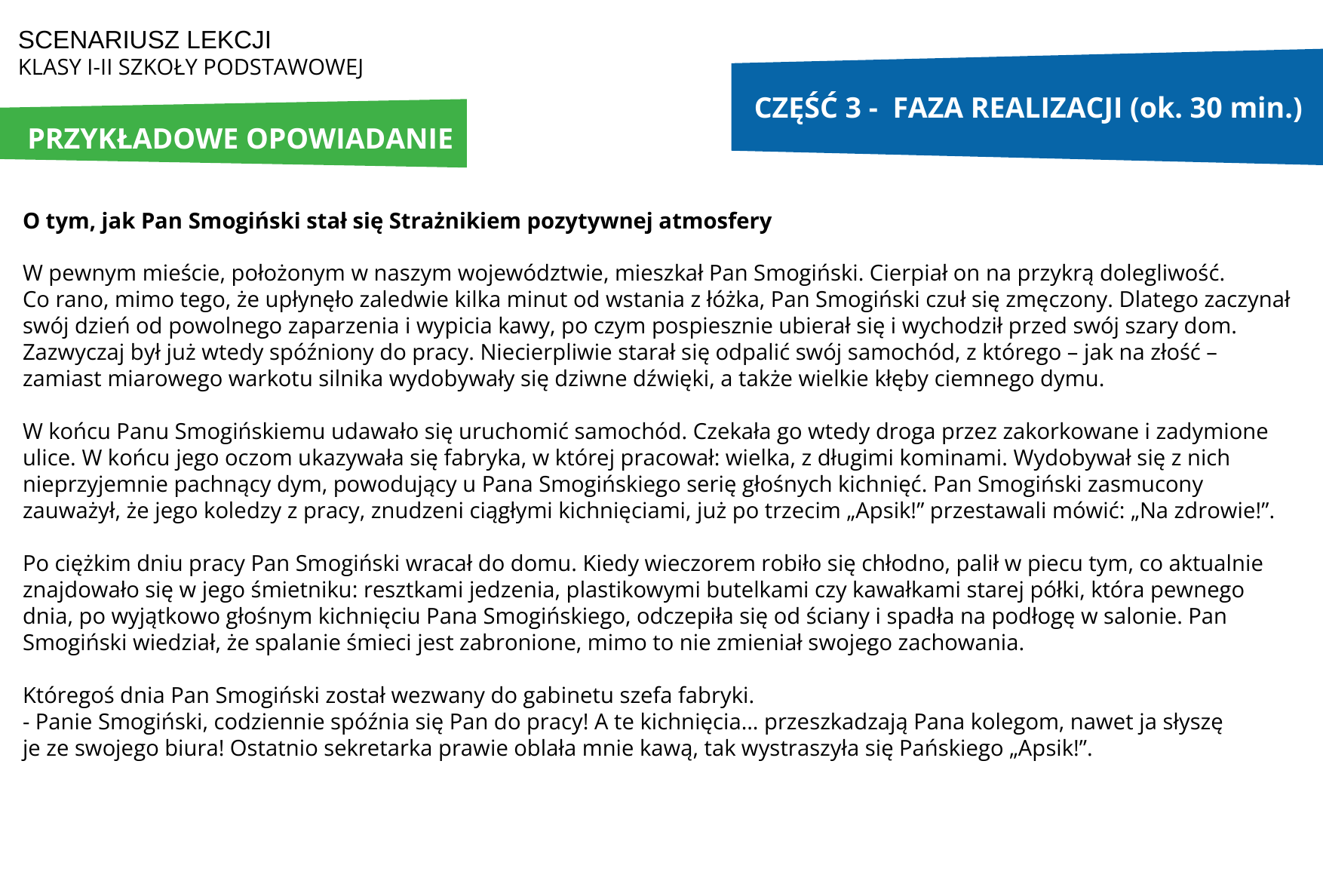

SCENARIUSZ LEKCJI
KLASY I-II SZKOŁY PODSTAWOWEJ
CZĘŚĆ 3 -  FAZA REALIZACJI (ok. 30 min.)
PRZYKŁADOWE OPOWIADANIE
O tym, jak Pan Smogiński stał się Strażnikiem pozytywnej atmosfery

W pewnym mieście, położonym w naszym województwie, mieszkał Pan Smogiński. Cierpiał on na przykrą dolegliwość.           Co rano, mimo tego, że upłynęło zaledwie kilka minut od wstania z łóżka, Pan Smogiński czuł się zmęczony. Dlatego zaczynał swój dzień od powolnego zaparzenia i wypicia kawy, po czym pospiesznie ubierał się i wychodził przed swój szary dom. Zazwyczaj był już wtedy spóźniony do pracy. Niecierpliwie starał się odpalić swój samochód, z którego – jak na złość – zamiast miarowego warkotu silnika wydobywały się dziwne dźwięki, a także wielkie kłęby ciemnego dymu.

W końcu Panu Smogińskiemu udawało się uruchomić samochód. Czekała go wtedy droga przez zakorkowane i zadymione ulice. W końcu jego oczom ukazywała się fabryka, w której pracował: wielka, z długimi kominami. Wydobywał się z nich nieprzyjemnie pachnący dym, powodujący u Pana Smogińskiego serię głośnych kichnięć. Pan Smogiński zasmucony zauważył, że jego koledzy z pracy, znudzeni ciągłymi kichnięciami, już po trzecim „Apsik!” przestawali mówić: „Na zdrowie!”.

Po ciężkim dniu pracy Pan Smogiński wracał do domu. Kiedy wieczorem robiło się chłodno, palił w piecu tym, co aktualnie znajdowało się w jego śmietniku: resztkami jedzenia, plastikowymi butelkami czy kawałkami starej półki, która pewnego dnia, po wyjątkowo głośnym kichnięciu Pana Smogińskiego, odczepiła się od ściany i spadła na podłogę w salonie. Pan Smogiński wiedział, że spalanie śmieci jest zabronione, mimo to nie zmieniał swojego zachowania.

Któregoś dnia Pan Smogiński został wezwany do gabinetu szefa fabryki.
- Panie Smogiński, codziennie spóźnia się Pan do pracy! A te kichnięcia… przeszkadzają Pana kolegom, nawet ja słyszę            je ze swojego biura! Ostatnio sekretarka prawie oblała mnie kawą, tak wystraszyła się Pańskiego „Apsik!”.